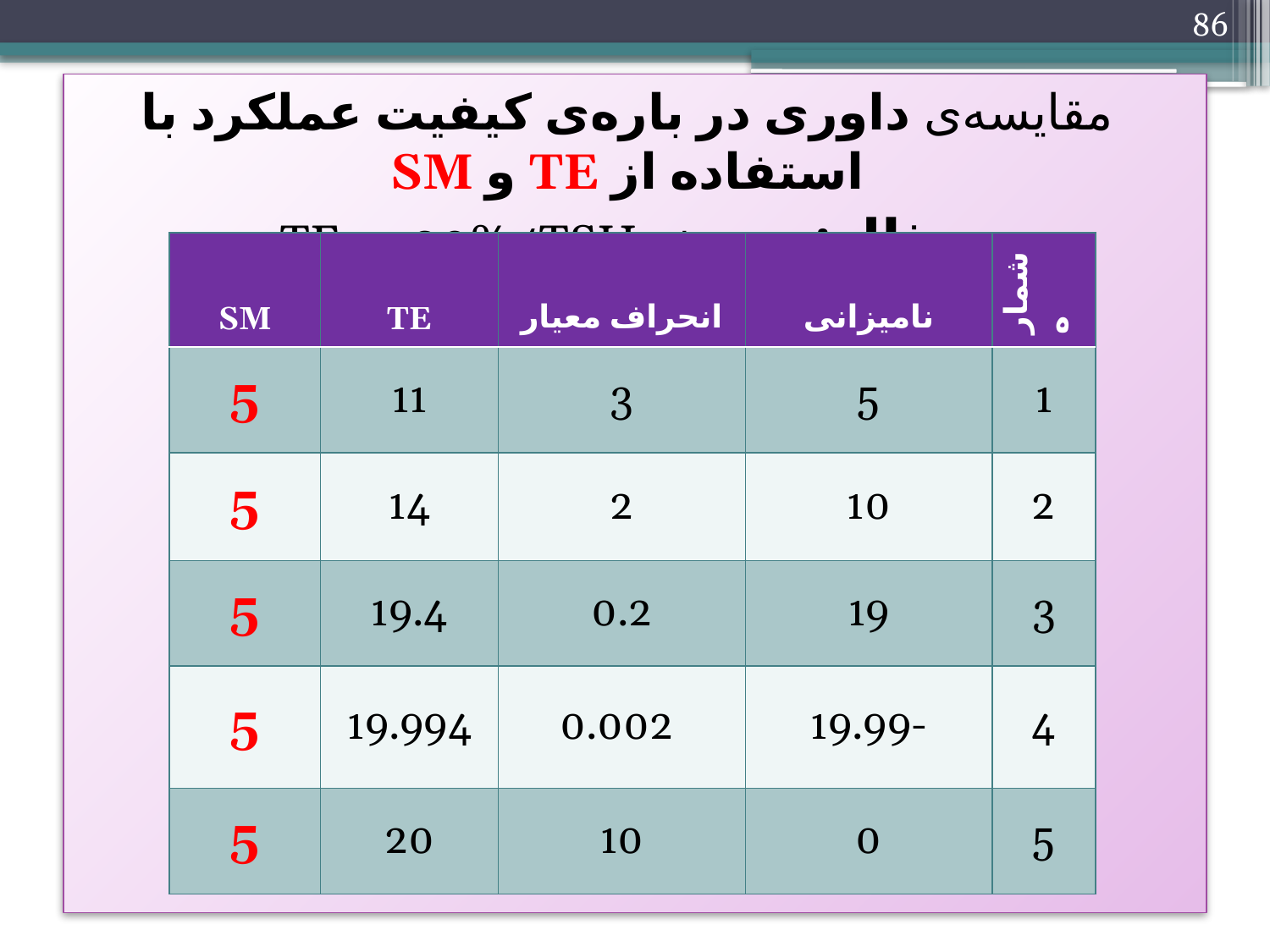

86
مقایسه‌ی داوری در باره‌ی کیفیت عملکرد با استفاده از TE و SM
 مثال: سنجش TSH؛ TEa = 20%
| SM | TE | انحراف معیار | نامیزانی | شماره |
| --- | --- | --- | --- | --- |
| 5 | 11 | 3 | 5 | 1 |
| 5 | 14 | 2 | 10 | 2 |
| 5 | 19.4 | 0.2 | 19 | 3 |
| 5 | 19.994 | 0.002 | 19.99- | 4 |
| 5 | 20 | 10 | 0 | 5 |